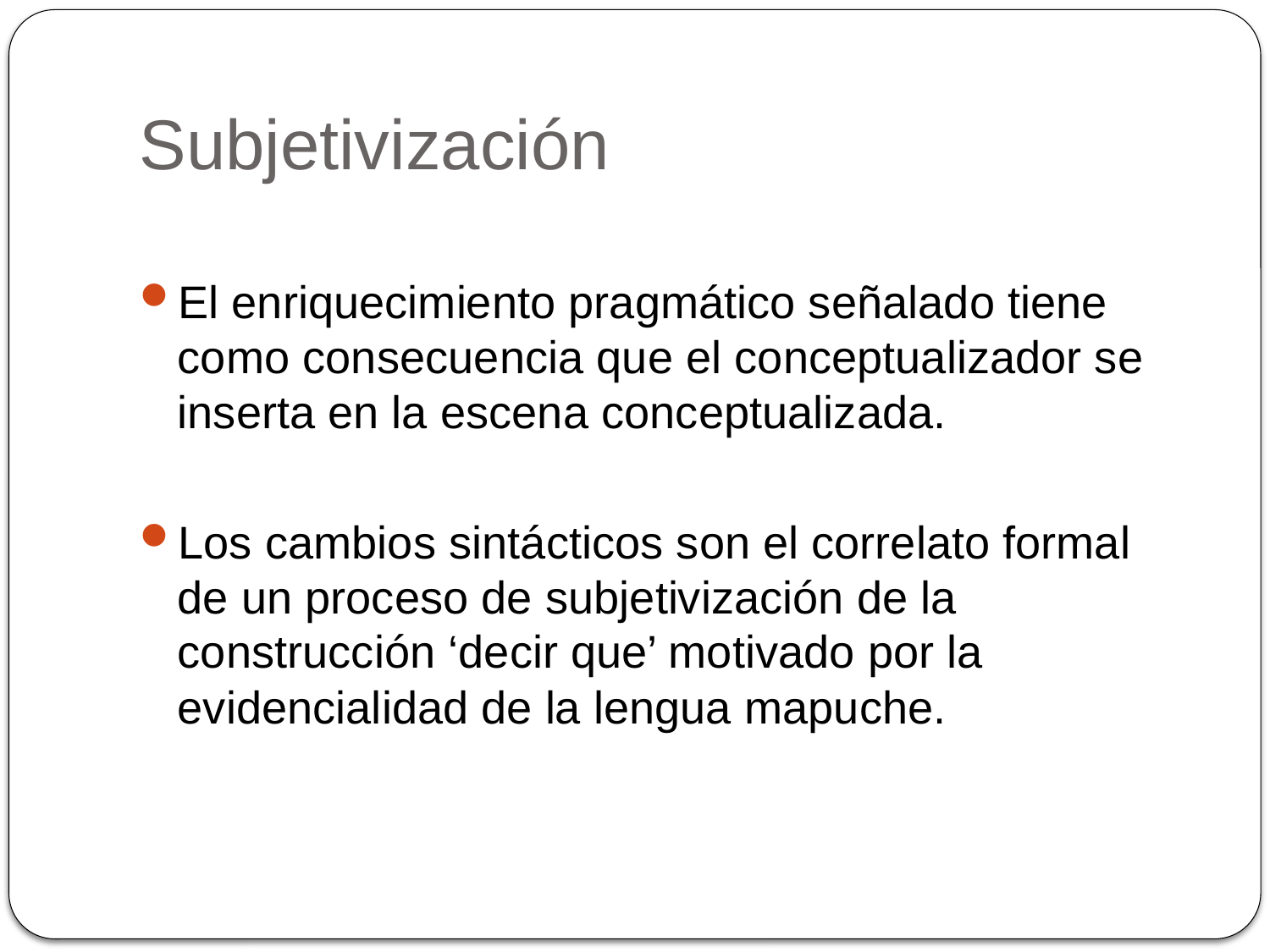

# Subjetivización

El enriquecimiento pragmático señalado tiene como consecuencia que el conceptualizador se inserta en la escena conceptualizada.

Los cambios sintácticos son el correlato formal de un proceso de subjetivización de la construcción ‘decir que’ motivado por la evidencialidad de la lengua mapuche.